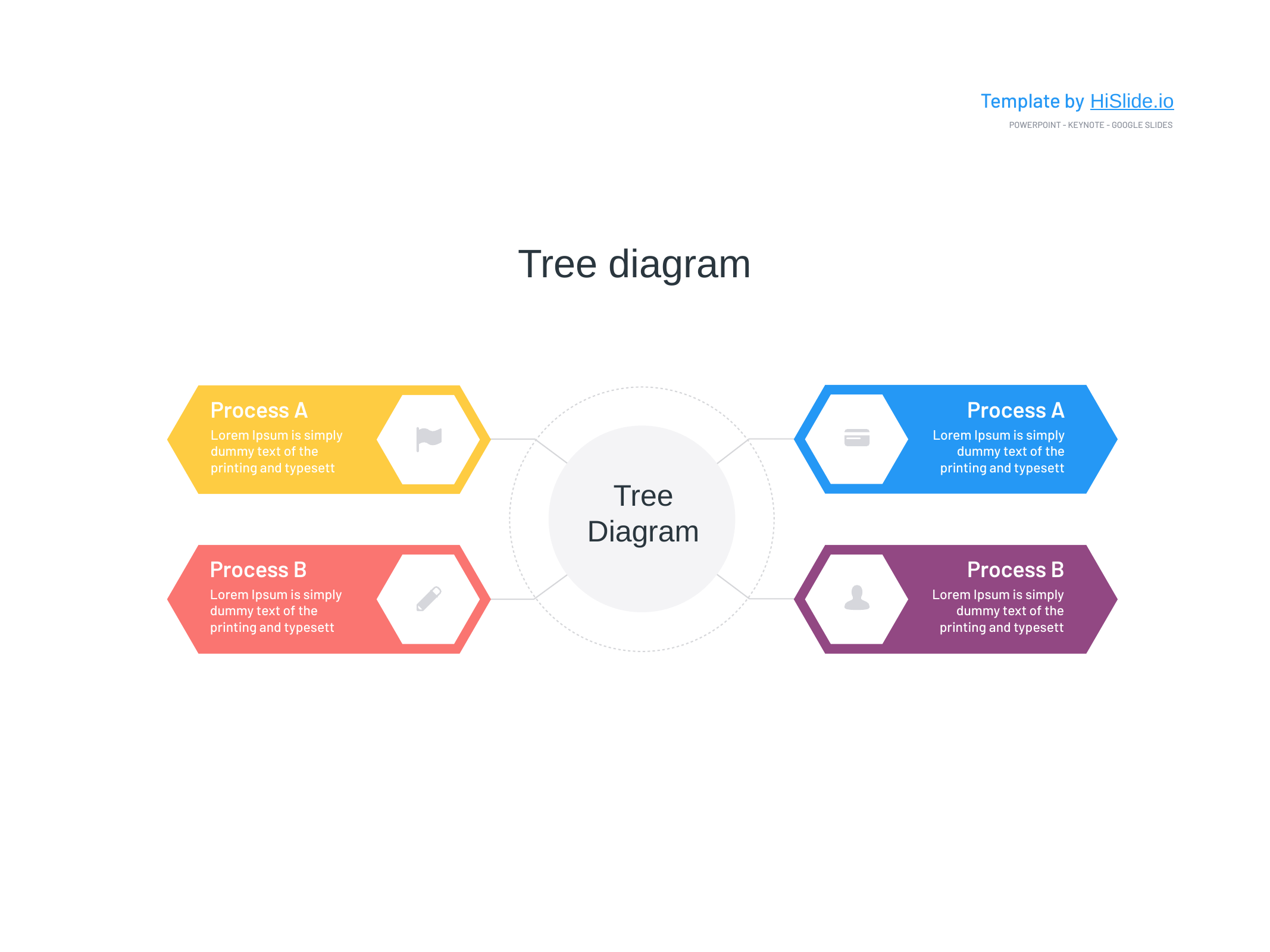

Template by HiSlide.io
PowerPoint - Keynote - Google Slides
Tree diagram

Process A
Process A
Lorem Ipsum is simply dummy text of the printing and typesett
Lorem Ipsum is simply dummy text of the printing and typesett

Tree
Diagram

Process B
Process B
Lorem Ipsum is simply dummy text of the printing and typesett
Lorem Ipsum is simply dummy text of the printing and typesett